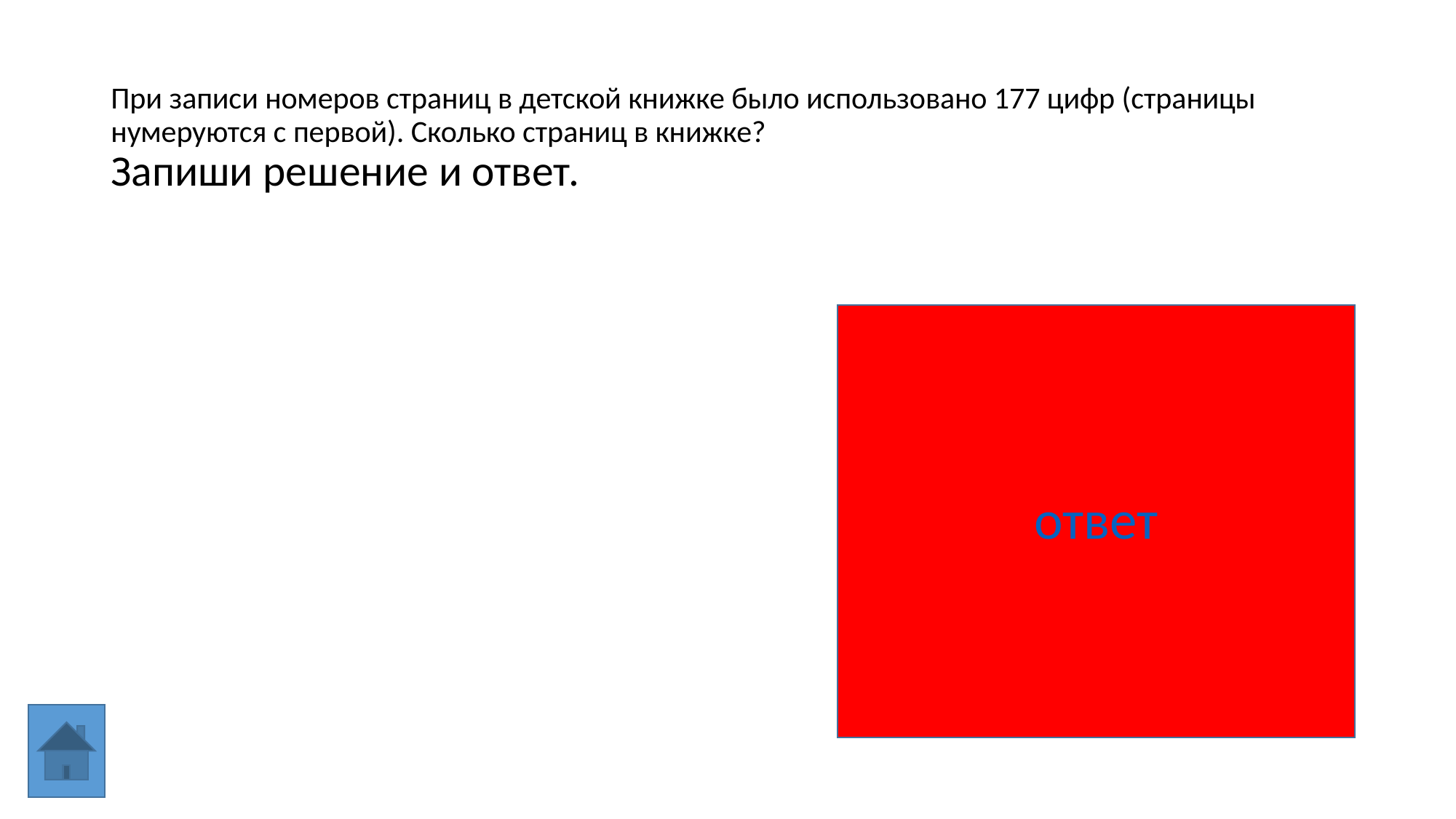

# При записи номеров страниц в детской книжке было использовано 177 цифр (страницы нумеруются с первой). Сколько страниц в книжке? Запиши решение и ответ.
ответ